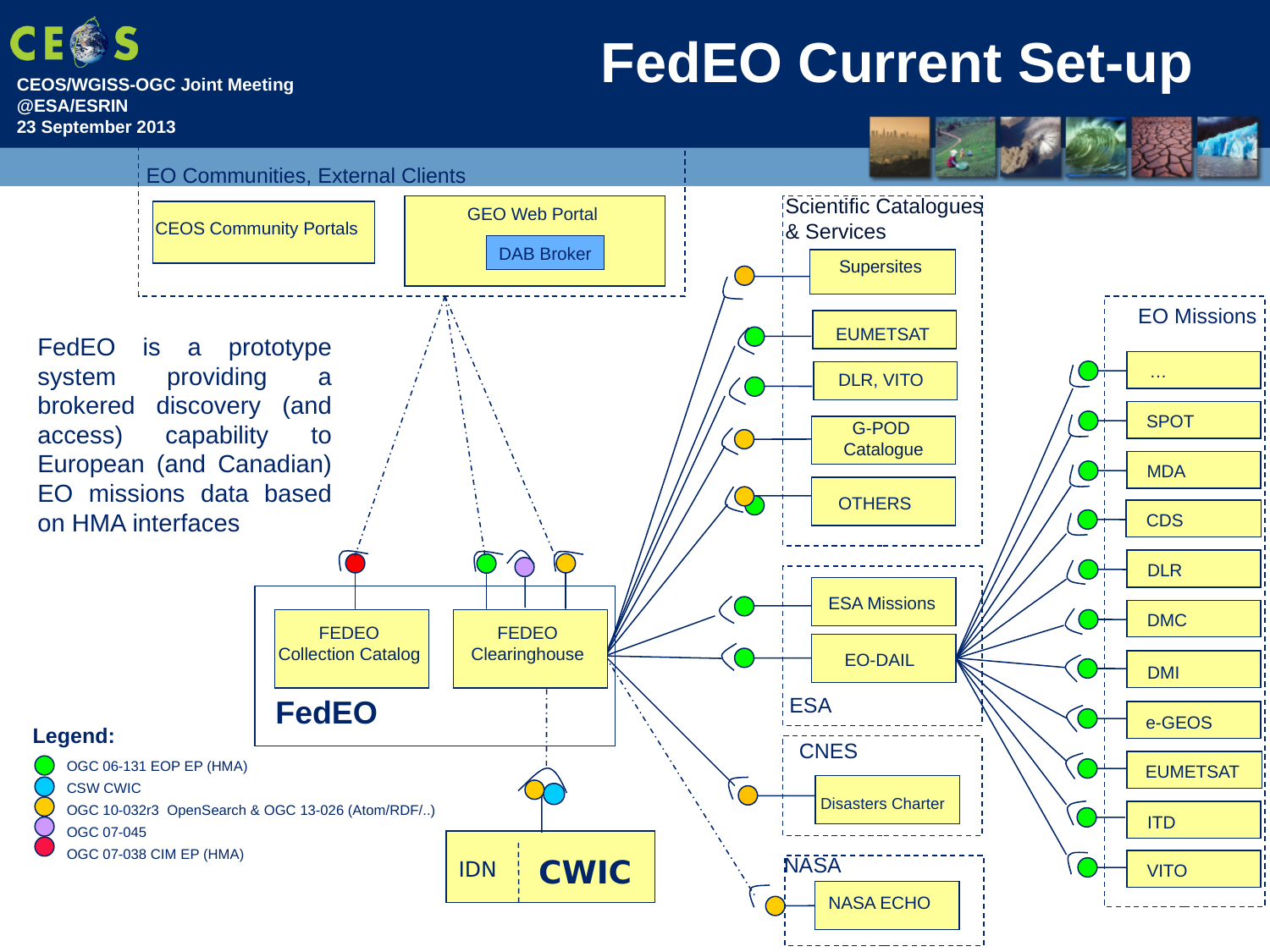

FedEO Current Set-up

EO Communities, External Clients
Scientific Catalogues
& Services

GEO Web Portal

CEOS Community Portals
DAB Broker
Supersites

EO Missions

EUMETSAT
FedEO is a prototype system providing a brokered discovery (and access) capability to European (and Canadian) EO missions data based on HMA interfaces

…

DLR, VITO

SPOT
G-POD
Catalogue

MDA

OTHERS

CDS

DLR

ESA Missions

DMC

FEDEO
Collection Catalog
FEDEO
Clearinghouse

EO-DAIL

DMI

ESA
FedEO

e-GEOS

Legend:
CNES

OGC 06-131 EOP EP (HMA)
CSW CWIC
OGC 10-032r3  OpenSearch & OGC 13-026 (Atom/RDF/..)
OGC 07-045
OGC 07-038 CIM EP (HMA)

EUMETSAT

Disasters Charter

ITD

NASA
CWIC
IDN

VITO

NASA ECHO